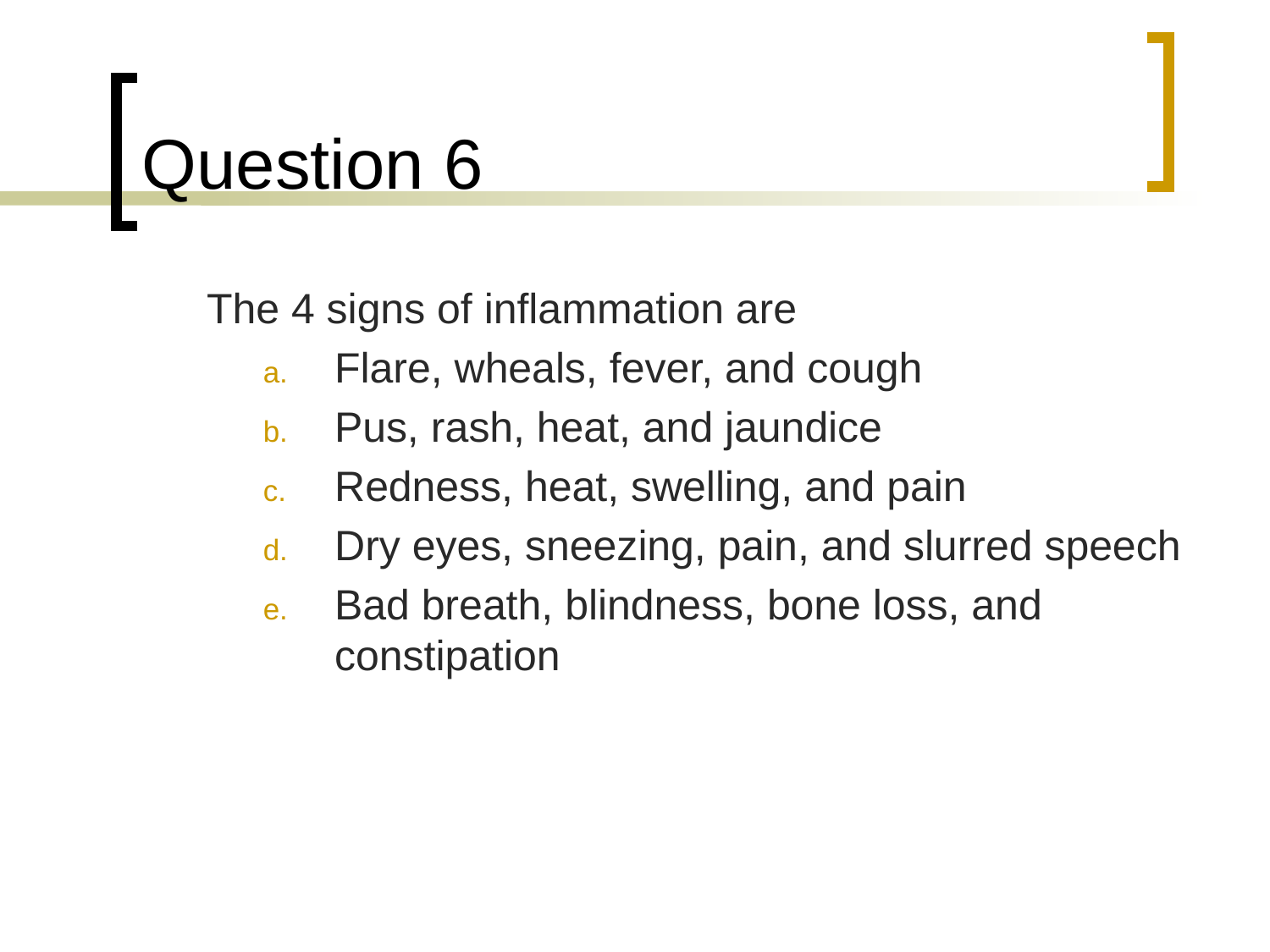

# Question 6
	The 4 signs of inflammation are
Flare, wheals, fever, and cough
Pus, rash, heat, and jaundice
Redness, heat, swelling, and pain
Dry eyes, sneezing, pain, and slurred speech
Bad breath, blindness, bone loss, and constipation